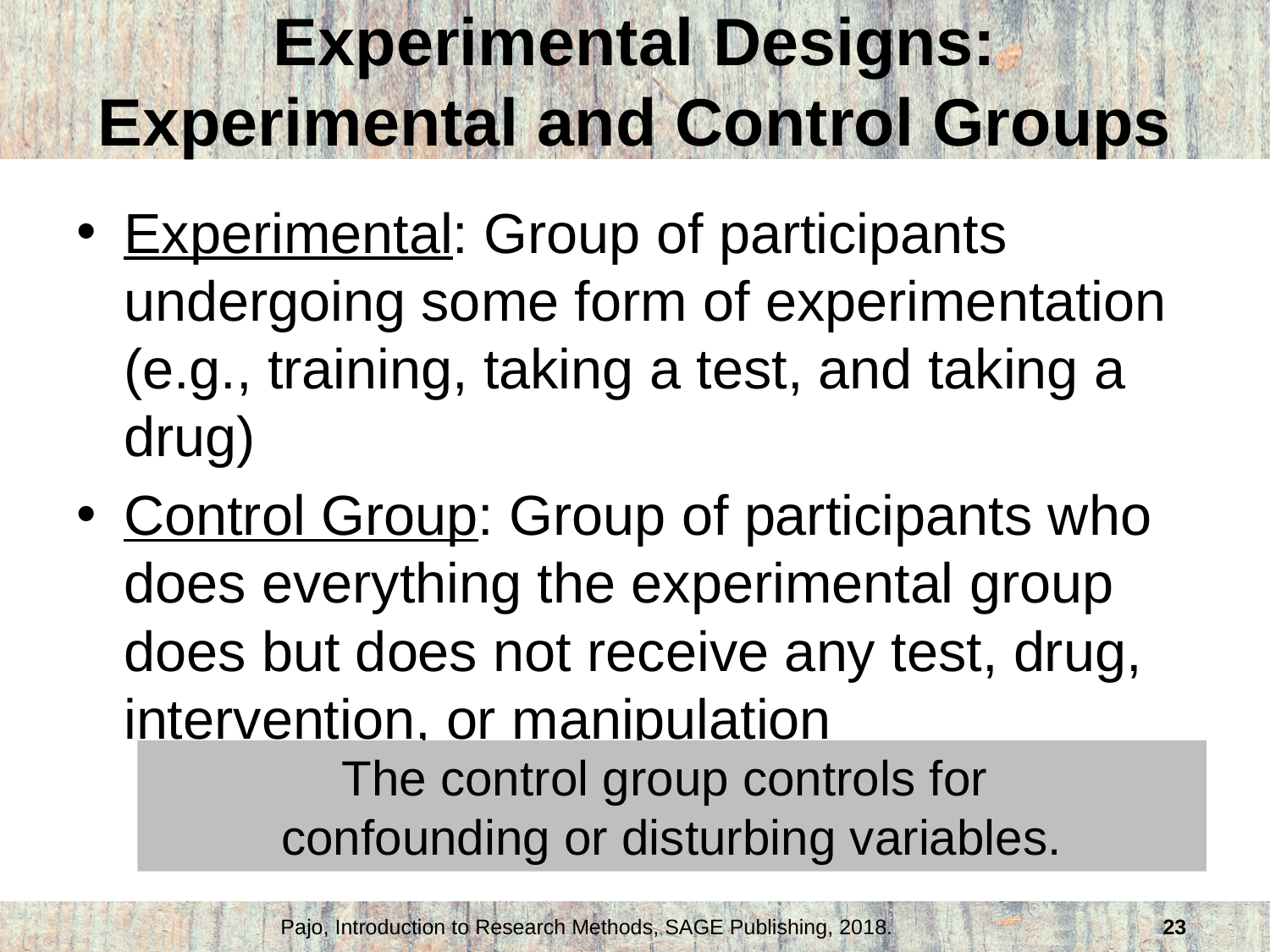

# Experimental Designs: Experimental and Control Groups
Experimental: Group of participants undergoing some form of experimentation (e.g., training, taking a test, and taking a drug)
Control Group: Group of participants who does everything the experimental group does but does not receive any test, drug, intervention, or manipulation
The control group controls for
confounding or disturbing variables.
Pajo, Introduction to Research Methods, SAGE Publishing, 2018.
23